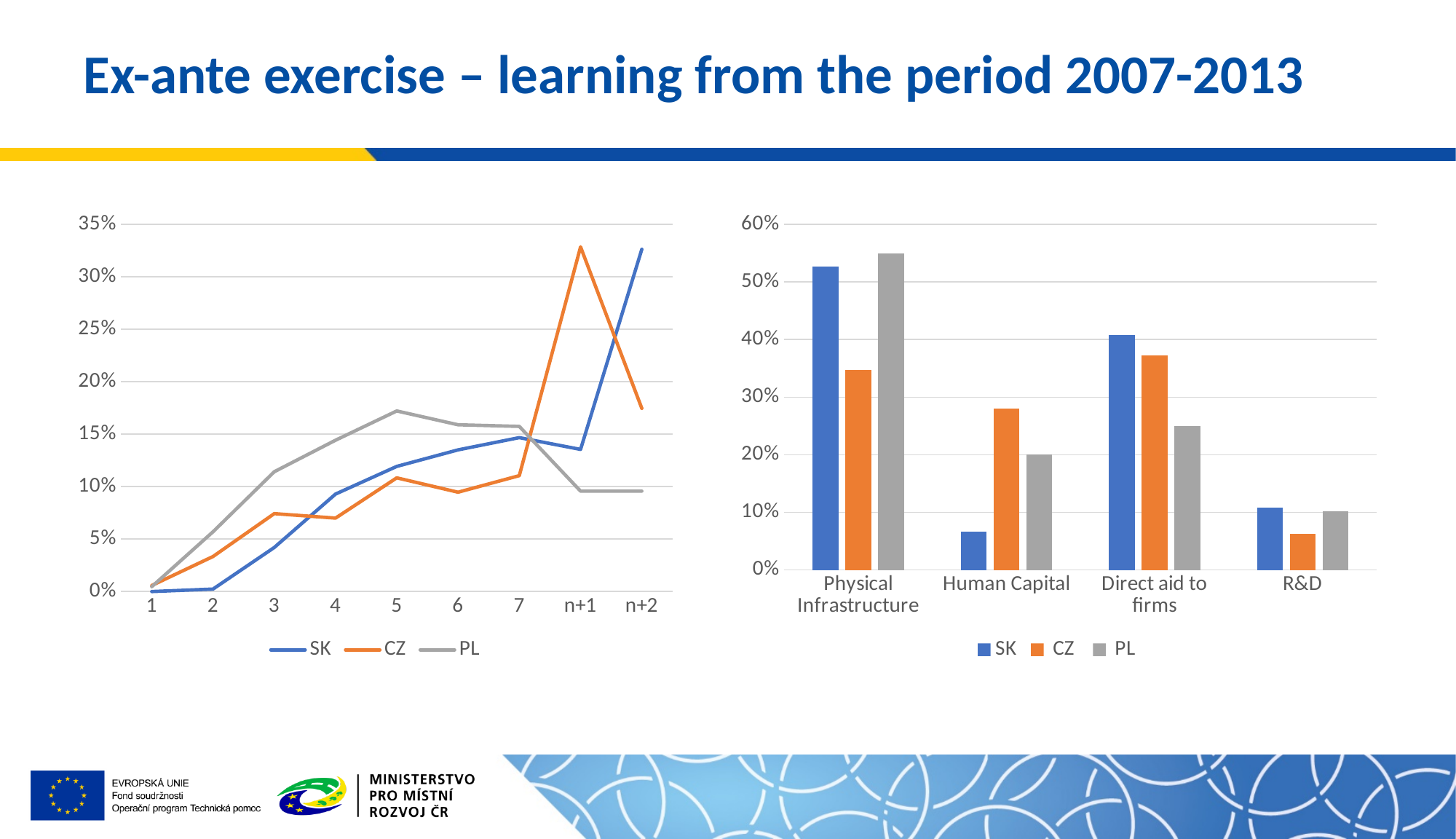

# Ex-ante exercise – learning from the period 2007-2013

### Chart

| Category | SK | CZ | PL |
|---|---|---|---|
| 1 | 0.0 | 0.005744213292691278 | 0.0046284506433353885 |
| 2 | 0.0023458753479345556 | 0.033392427107492344 | 0.05695166885484485 |
| 3 | 0.04201216634920319 | 0.07424066568497525 | 0.11418687500103127 |
| 4 | 0.09289823485407019 | 0.0699939336449098 | 0.14425324087799207 |
| 5 | 0.11926444831459782 | 0.10837899990500321 | 0.1721408248047553 |
| 6 | 0.13502485722774463 | 0.09466080064162288 | 0.1590077679867422 |
| 7 | 0.14670167096130765 | 0.110458736193531 | 0.15743194967501842 |
| n+1 | 0.13546396855168977 | 0.328521708633259 | 0.09569961107814022 |
| n+2 | 0.32628877839345233 | 0.17460851489651527 | 0.09569961107814022 |

### Chart

| Category | SK |  CZ  |  PL  |
|---|---|---|---|
| Physical Infrastructure | 0.526320906921897 | 0.34753025323692327 | 0.55 |
| Human Capital | 0.06594314538285143 | 0.2802422376859819 | 0.2 |
| Direct aid to firms | 0.40773594769525123 | 0.37222750907709473 | 0.25 |
| R&D | 0.10803488659765353 | 0.06211543423047093 | 0.1017 |